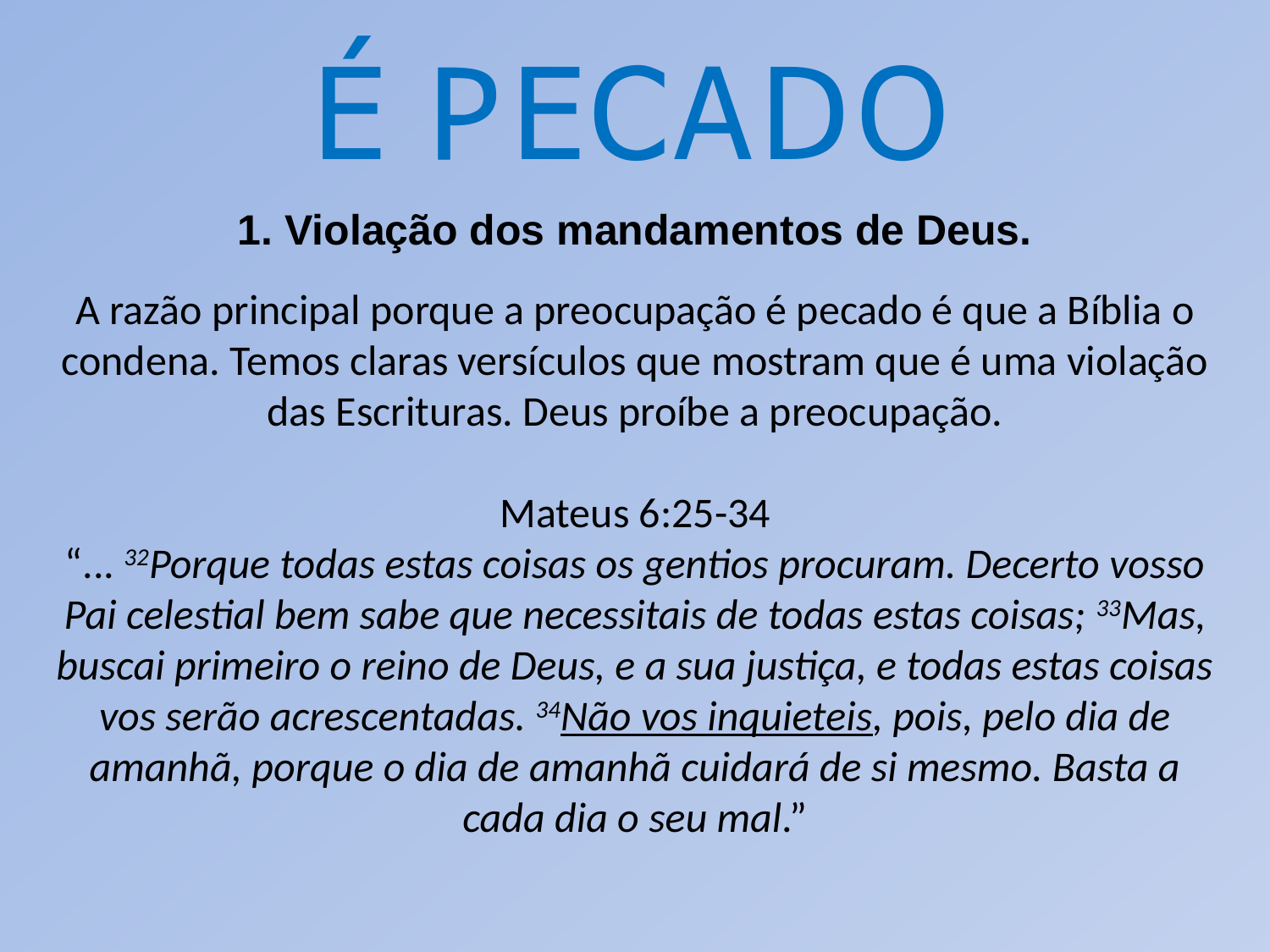

É PECADO

1. Violação dos mandamentos de Deus.

A razão principal porque a preocupação é pecado é que a Bíblia o condena. Temos claras versículos que mostram que é uma violação das Escrituras. Deus proíbe a preocupação.

Mateus 6:25-34
“... 32Porque todas estas coisas os gentios procuram. Decerto vosso Pai celestial bem sabe que necessitais de todas estas coisas; 33Mas, buscai primeiro o reino de Deus, e a sua justiça, e todas estas coisas vos serão acrescentadas. 34Não vos inquieteis, pois, pelo dia de amanhã, porque o dia de amanhã cuidará de si mesmo. Basta a cada dia o seu mal.”